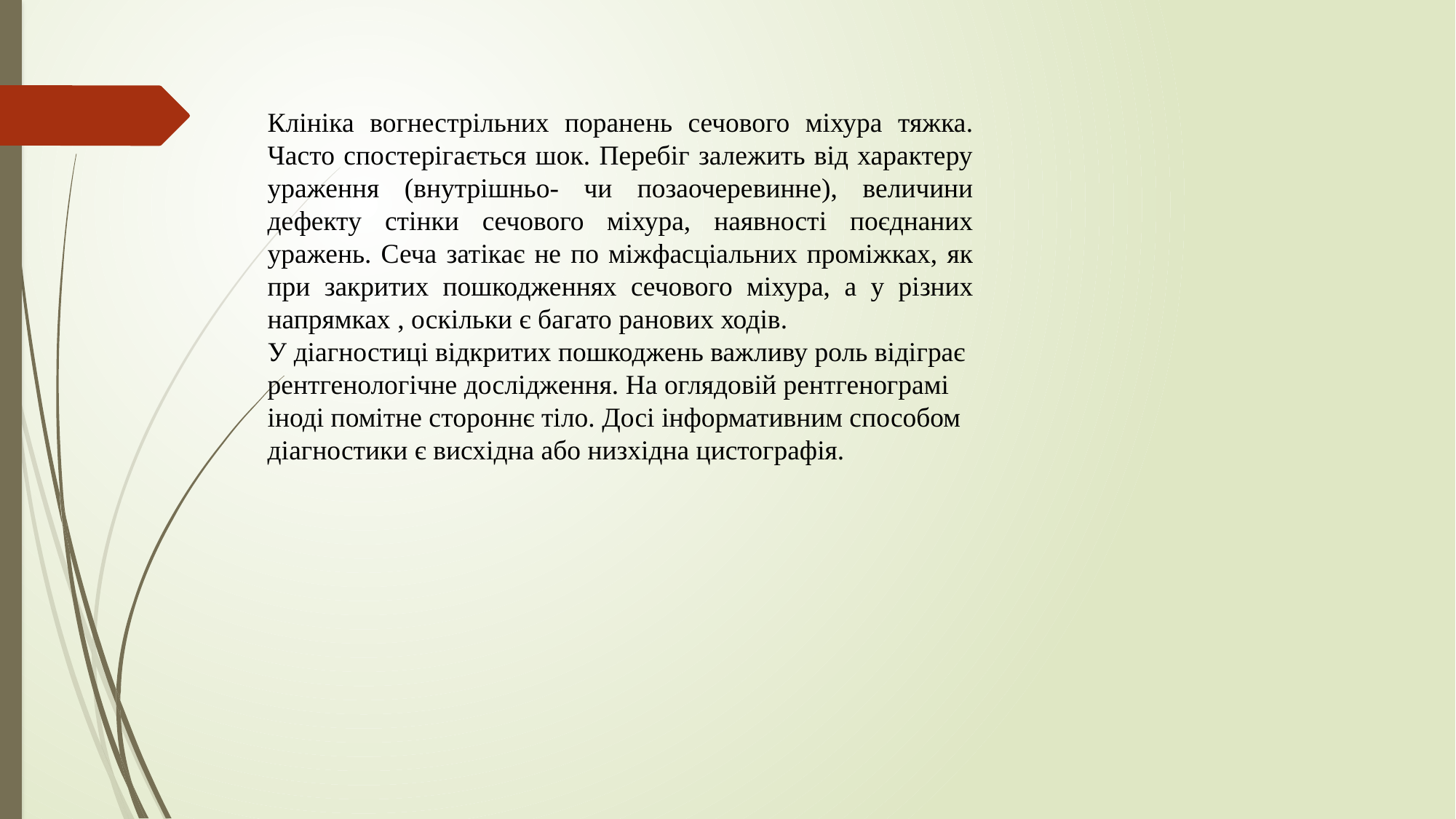

Клініка вогнестрільних поранень сечового міхура тяжка. Часто спостерігається шок. Перебіг залежить від характеру ураження (внутрішньо- чи позаочеревинне), величини дефекту стінки сечового міхура, наявності поєднаних уражень. Сеча затікає не по міжфасціальних проміжках, як при закритих пошкодженнях сечового міхура, а у різних напрямках , оскільки є багато ранових ходів.
У діагностиці відкритих пошкоджень важливу роль відіграє рентгенологічне дослідження. На оглядовій рентгенограмі іноді помітне стороннє тіло. Досі інформативним способом діагностики є висхідна або низхідна цистографія.